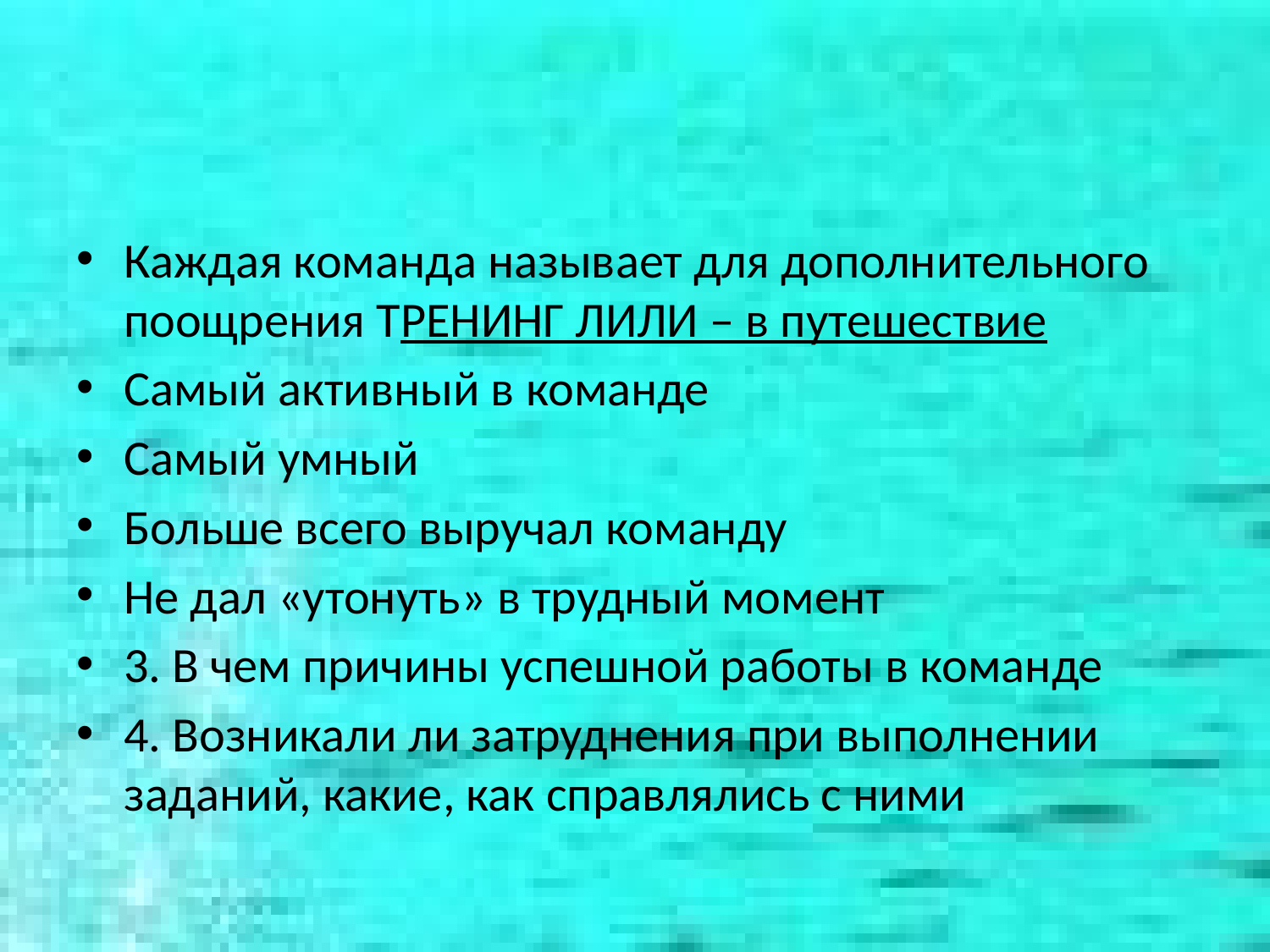

#
Каждая команда называет для дополнительного поощрения ТРЕНИНГ ЛИЛИ – в путешествие
Самый активный в команде
Самый умный
Больше всего выручал команду
Не дал «утонуть» в трудный момент
3. В чем причины успешной работы в команде
4. Возникали ли затруднения при выполнении заданий, какие, как справлялись с ними